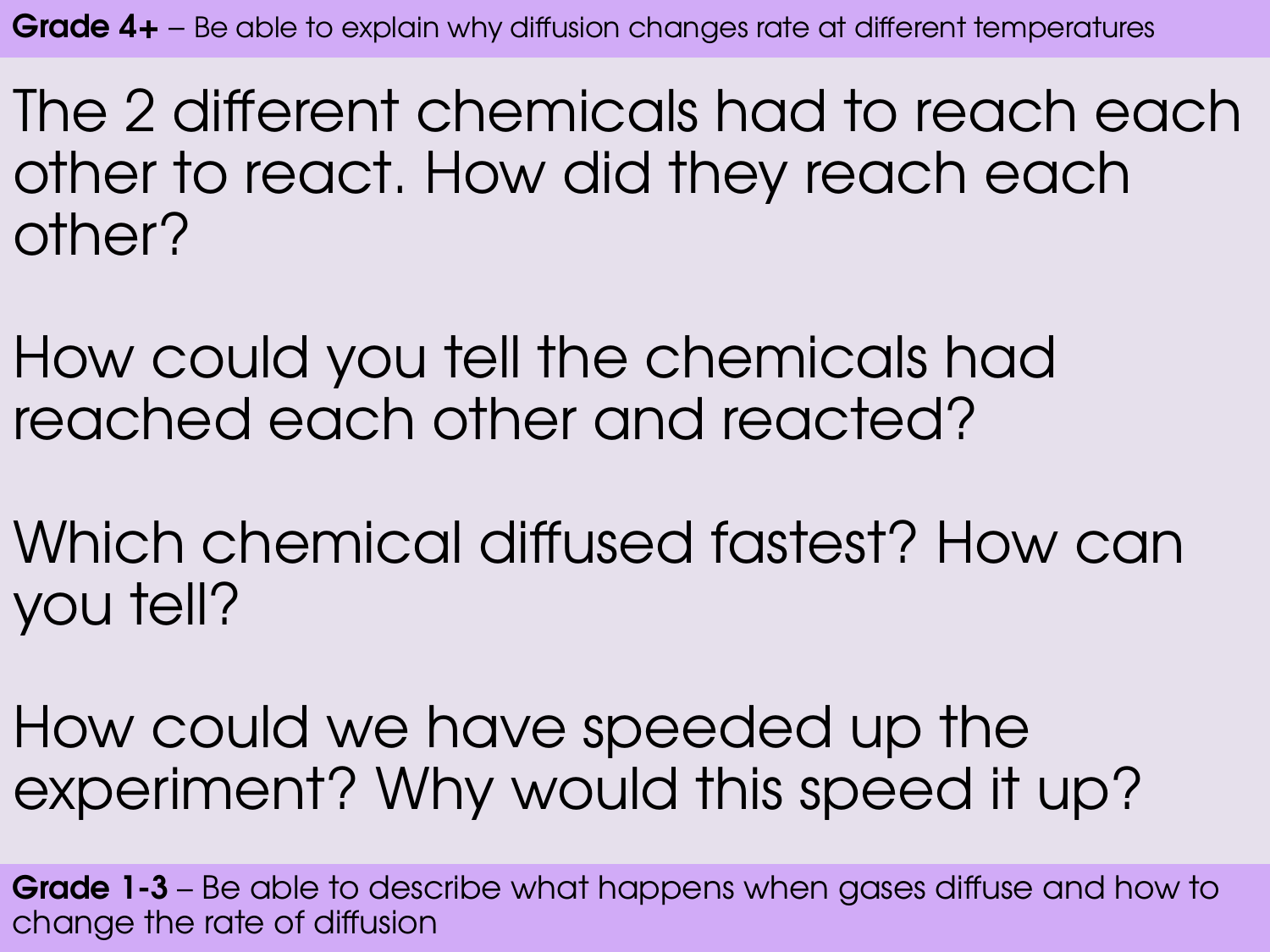

ASPIRE – Be able to explain why diffusion changes rate at different temperatures

Grade 4+ – Be able to explain why diffusion changes rate at different temperatures

The 2 different chemicals had to reach each other to react. How did they reach each other?

How could you tell the chemicals had reached each other and reacted?

Which chemical diffused fastest? How can you tell?

How could we have speeded up the experiment? Why would this speed it up?

CHALLENGE – Be able to describe what happens when gases diffuse and how to change the rate of diffusion

Grade 1-3 – Be able to describe what happens when gases diffuse and how to change the rate of diffusion